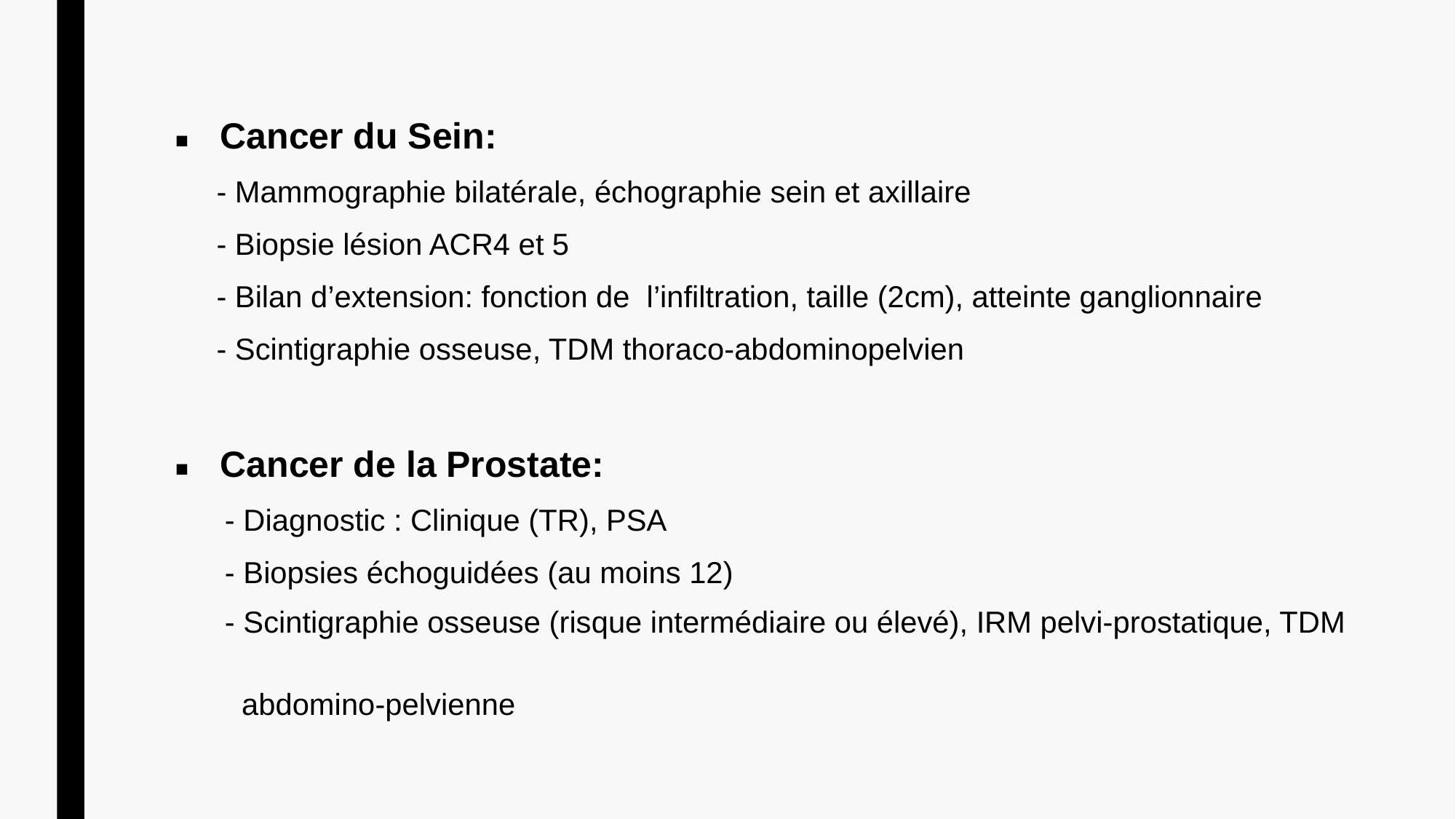

Cancer du Sein:
     - Mammographie bilatérale, échographie sein et axillaire
     - Biopsie lésion ACR4 et 5
     - Bilan d’extension: fonction de  l’infiltration, taille (2cm), atteinte ganglionnaire
     - Scintigraphie osseuse, TDM thoraco-abdominopelvien

Cancer de la Prostate:
      - Diagnostic : Clinique (TR), PSA
      - Biopsies échoguidées (au moins 12)
      - Scintigraphie osseuse (risque intermédiaire ou élevé), IRM pelvi-prostatique, TDM
        abdomino-pelvienne